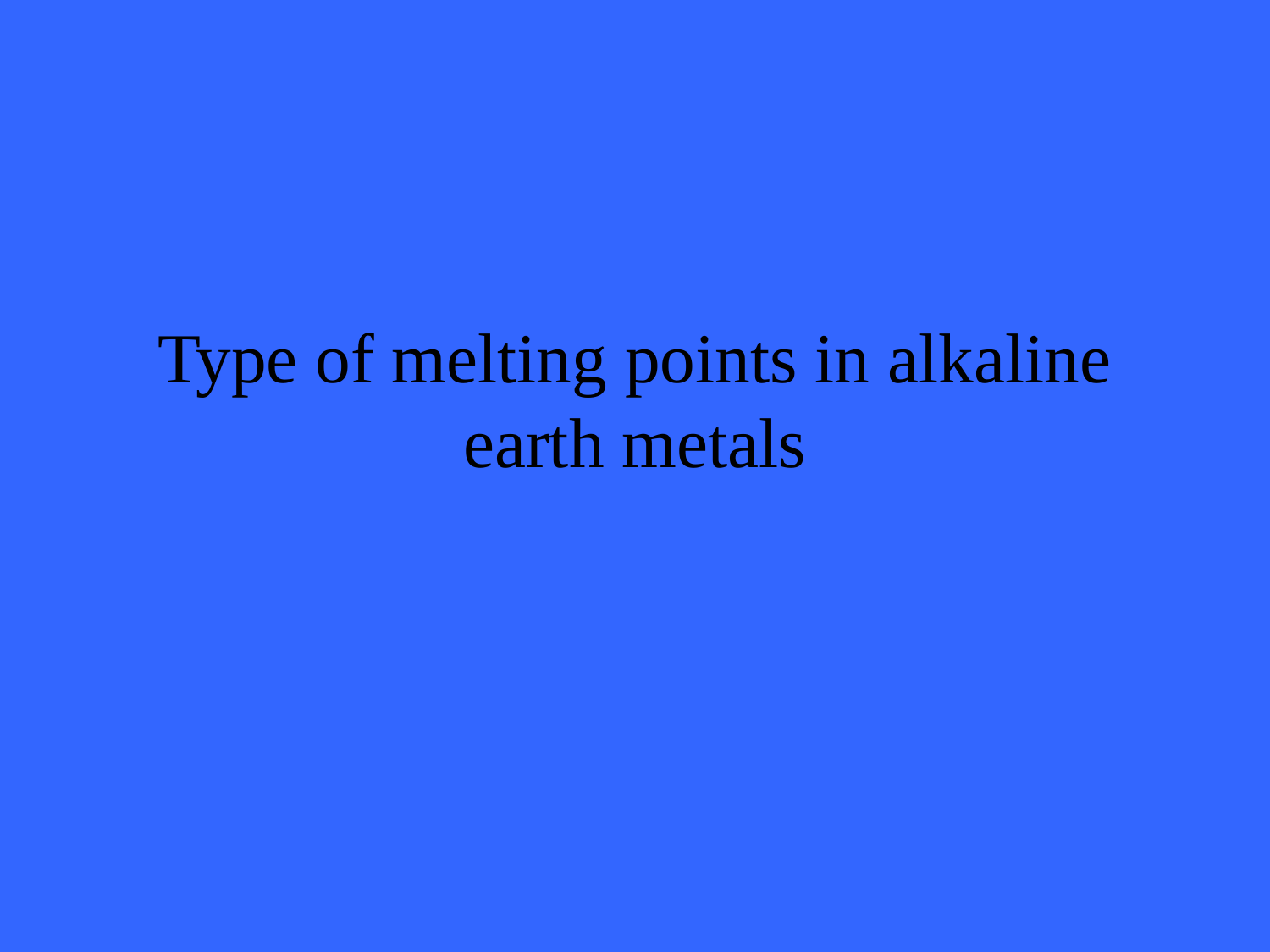

# Type of melting points in alkaline earth metals